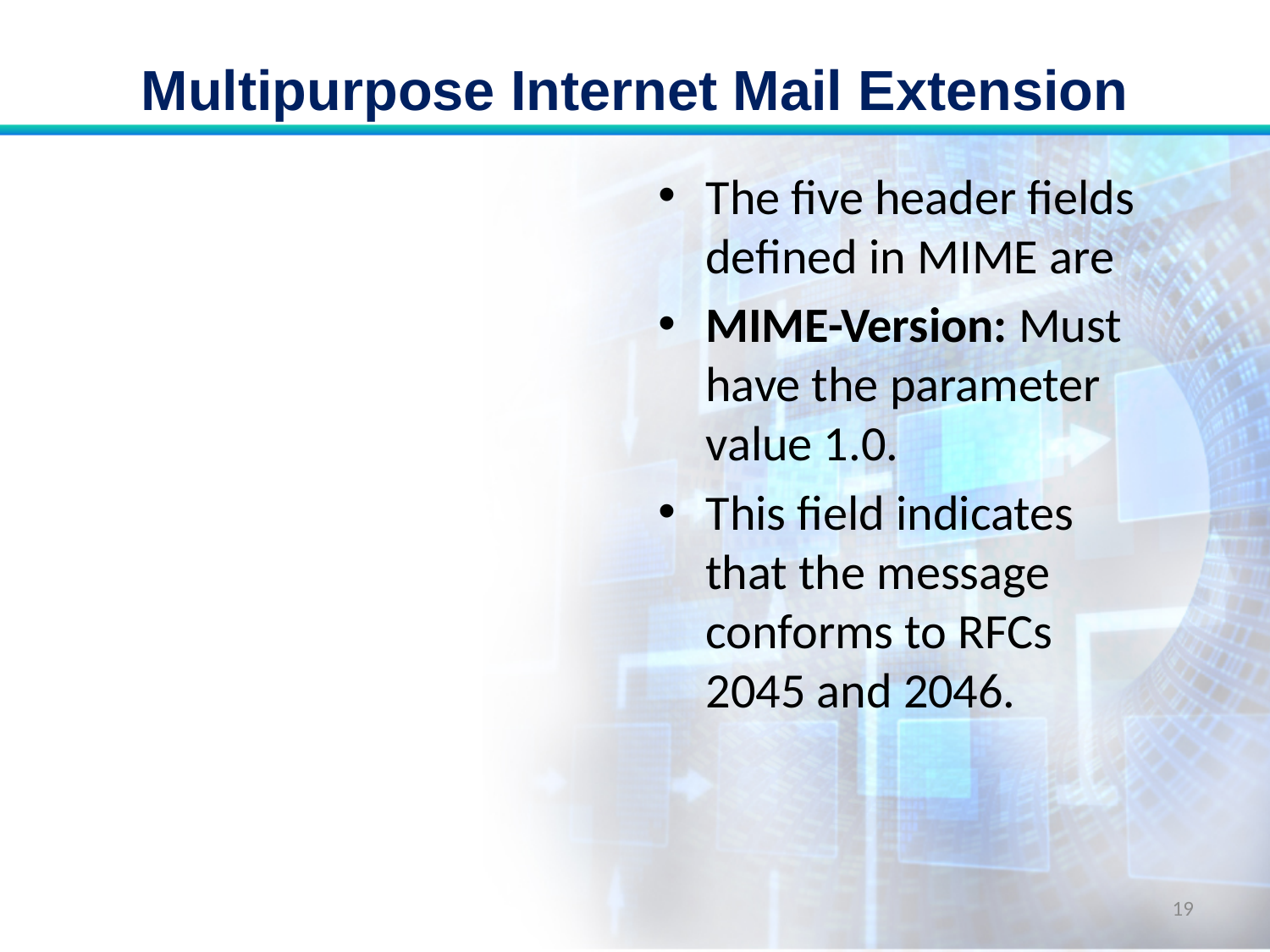

# Multipurpose Internet Mail Extension
The five header fields defined in MIME are
MIME-Version: Must have the parameter value 1.0.
This field indicates that the message conforms to RFCs 2045 and 2046.
19